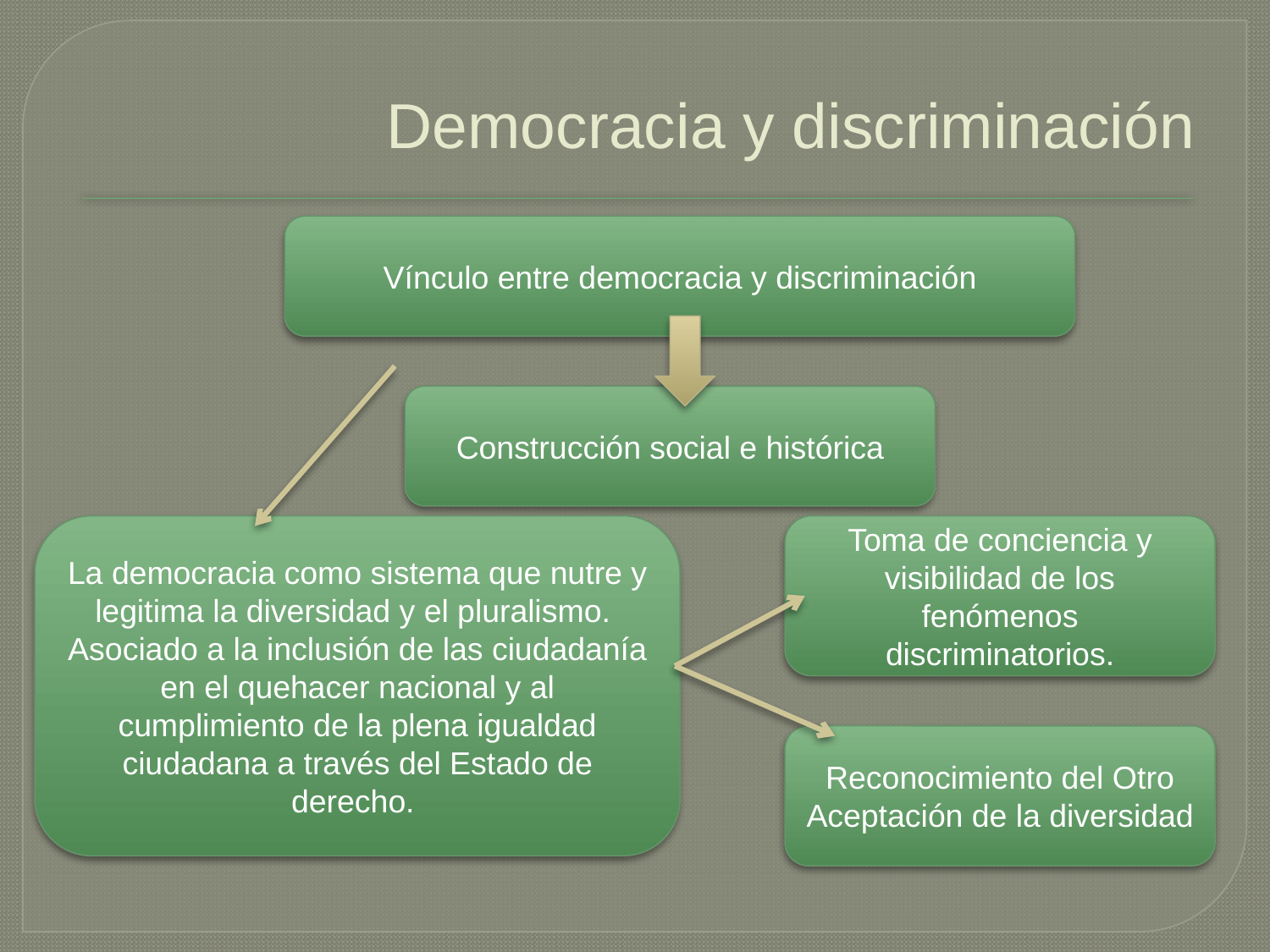

# Democracia y discriminación

Vínculo entre democracia y discriminación

Construcción social e histórica
La democracia como sistema que nutre y legitima la diversidad y el pluralismo.
Asociado a la inclusión de las ciudadanía en el quehacer nacional y al cumplimiento de la plena igualdad ciudadana a través del Estado de derecho.
Toma de conciencia y visibilidad de los fenómenos discriminatorios.
Reconocimiento del Otro
Aceptación de la diversidad